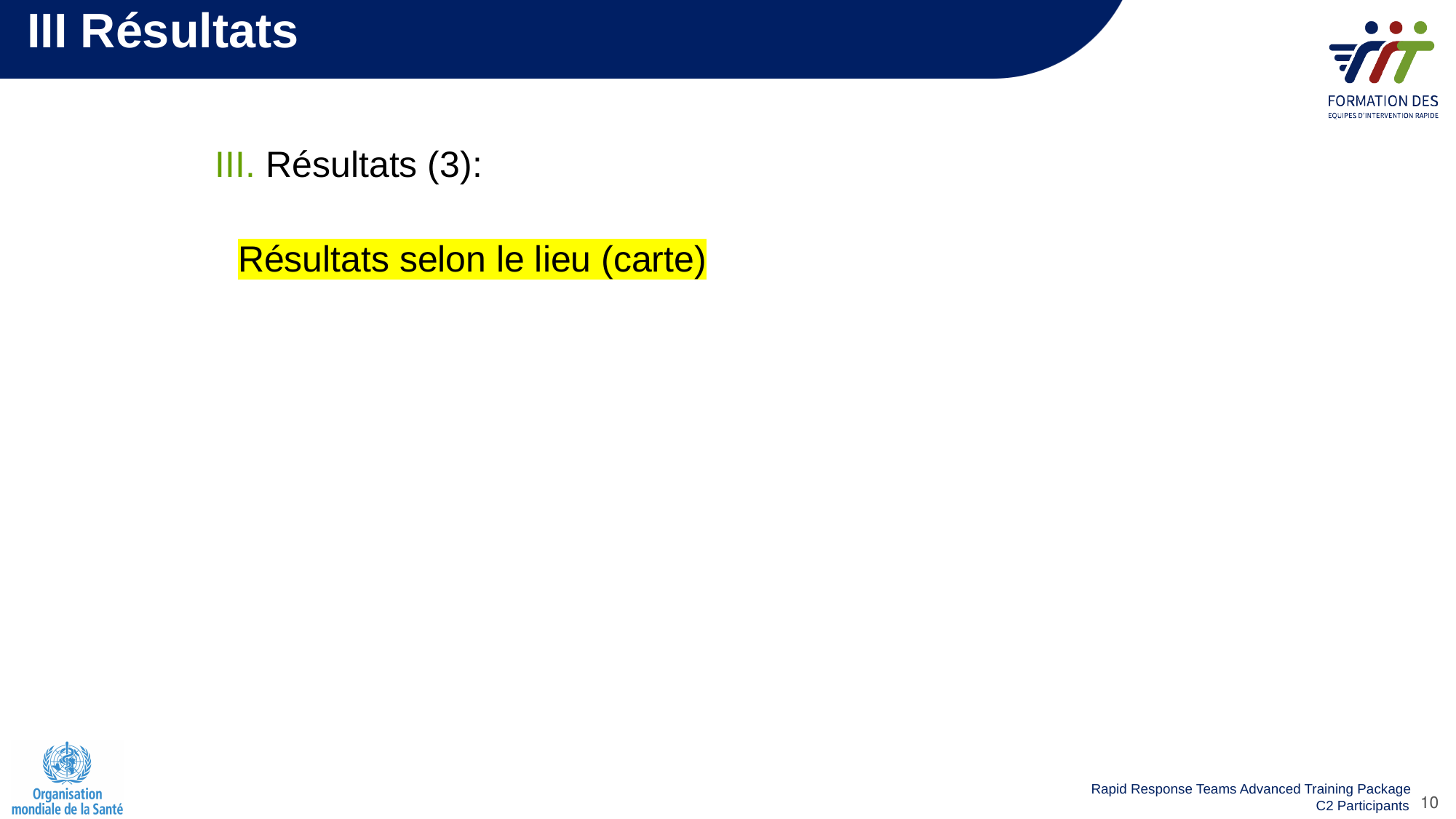

III Résultats
III. Résultats (3):
Résultats selon le lieu (carte)